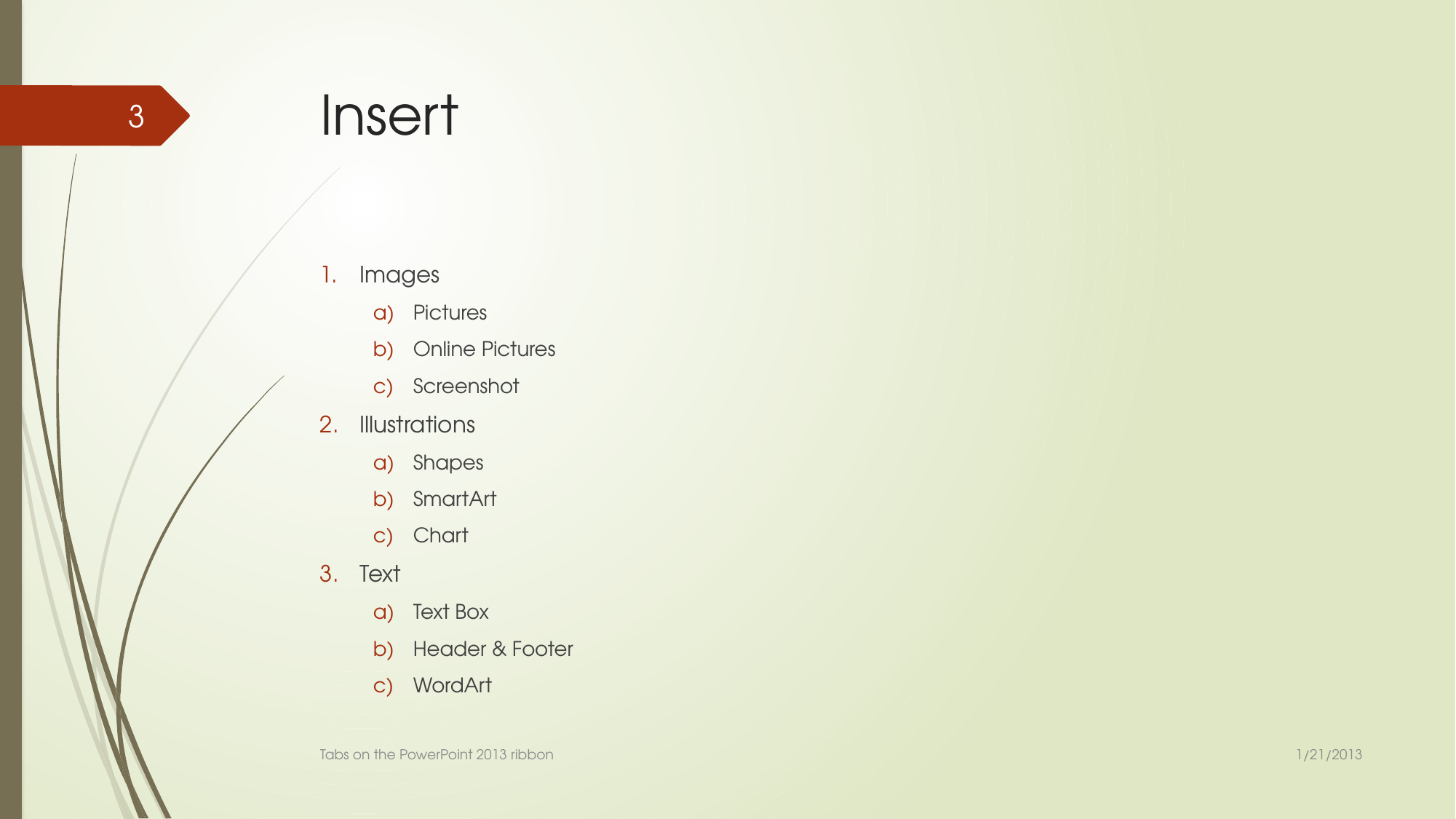

# Insert
3
Images
Pictures
Online Pictures
Screenshot
Illustrations
Shapes
SmartArt
Chart
Text
Text Box
Header & Footer
WordArt
1/21/2013
Tabs on the PowerPoint 2013 ribbon